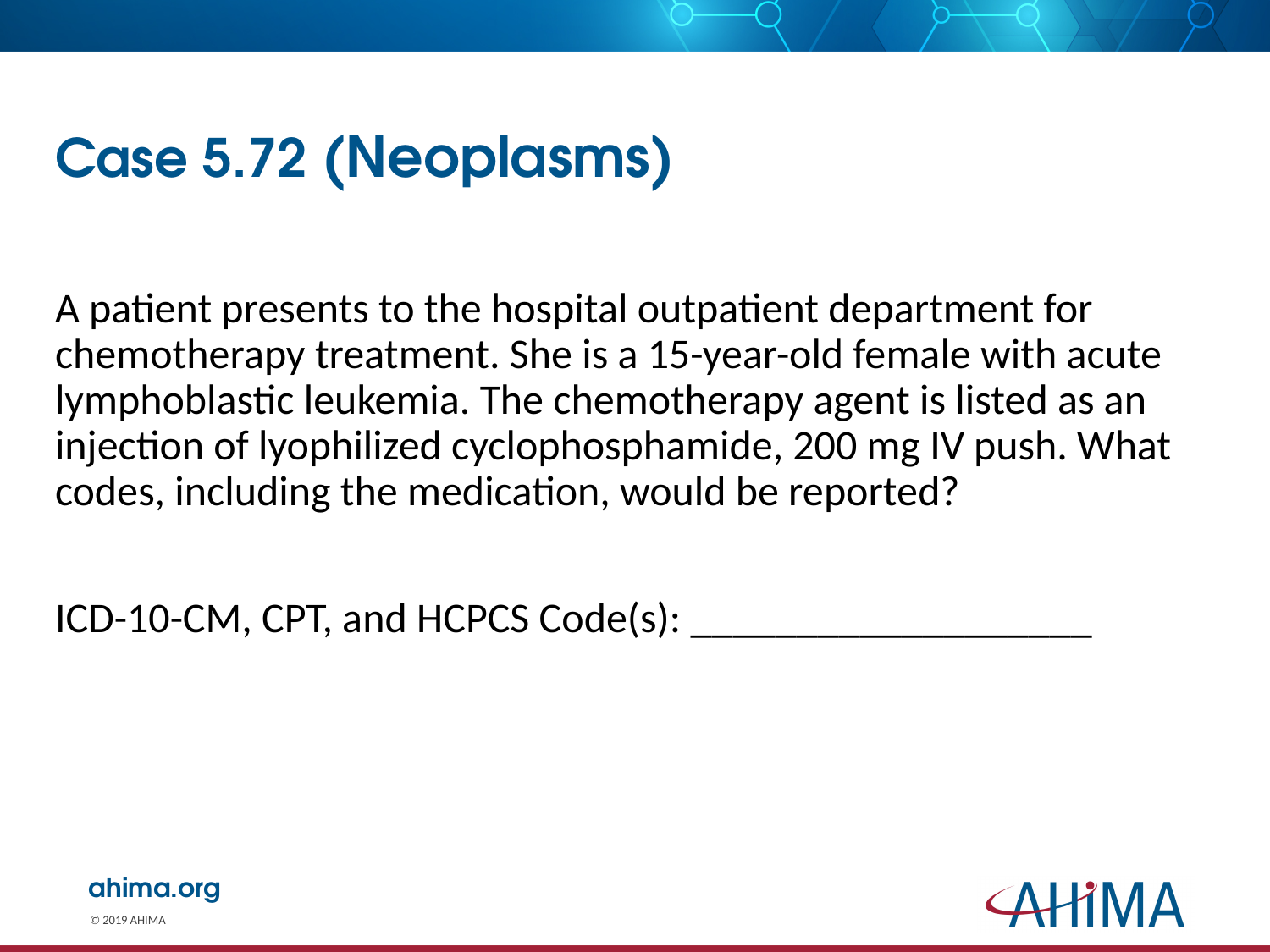

# Case 5.72 (Neoplasms)

A patient presents to the hospital outpatient department for chemotherapy treatment. She is a 15-year-old female with acute lymphoblastic leukemia. The chemotherapy agent is listed as an injection of lyophilized cyclophosphamide, 200 mg IV push. What codes, including the medication, would be reported?

ICD-10-CM, CPT, and HCPCS Code(s): ___________________